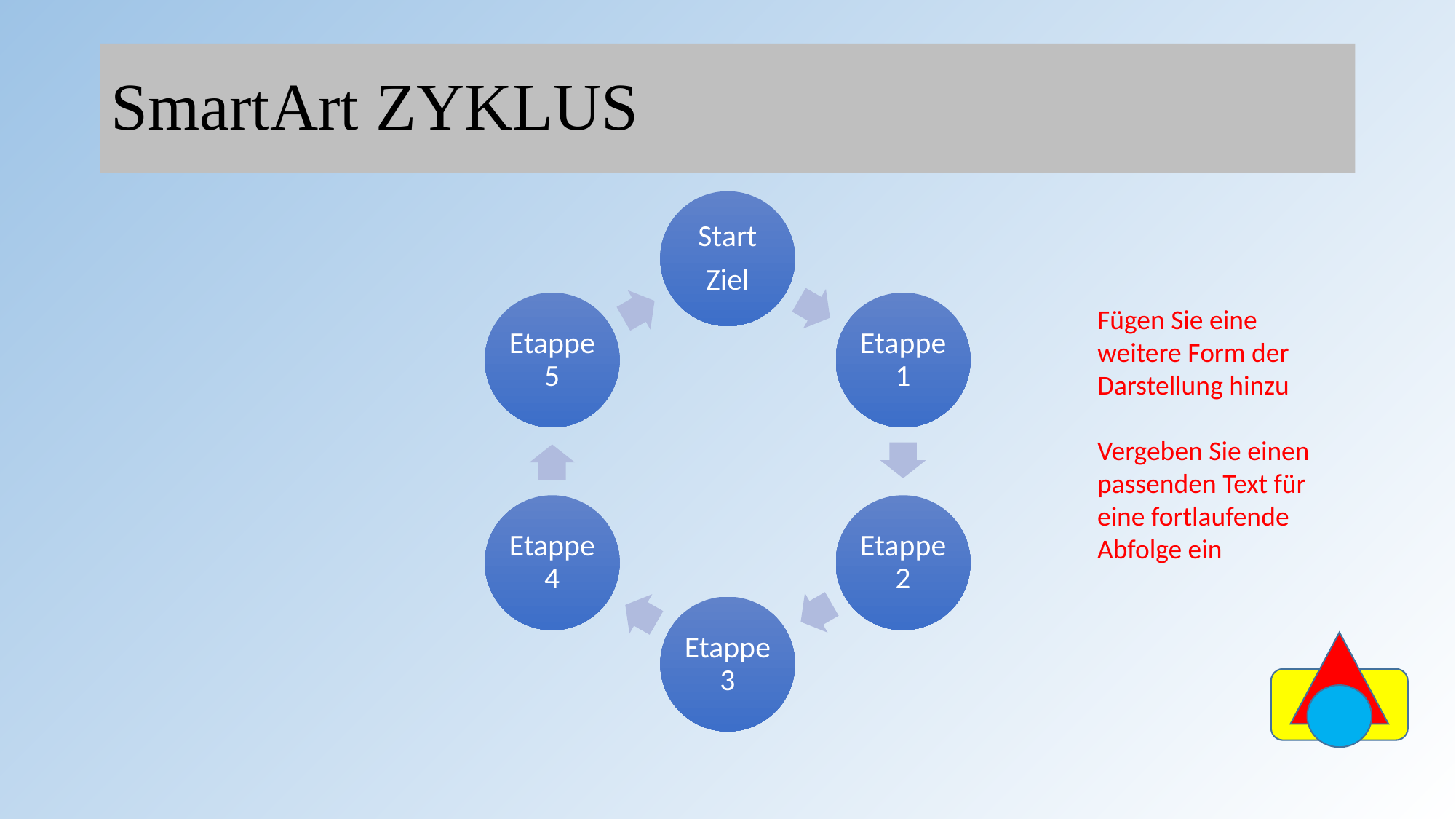

# SmartArt ZYKLUS
Start
Ziel

Etappe 1

Etappe 2

Etappe 3

Etappe 4

Etappe 5

Fügen Sie eine weitere Form der Darstellung hinzu

Vergeben Sie einen passenden Text für eine fortlaufende Abfolge ein